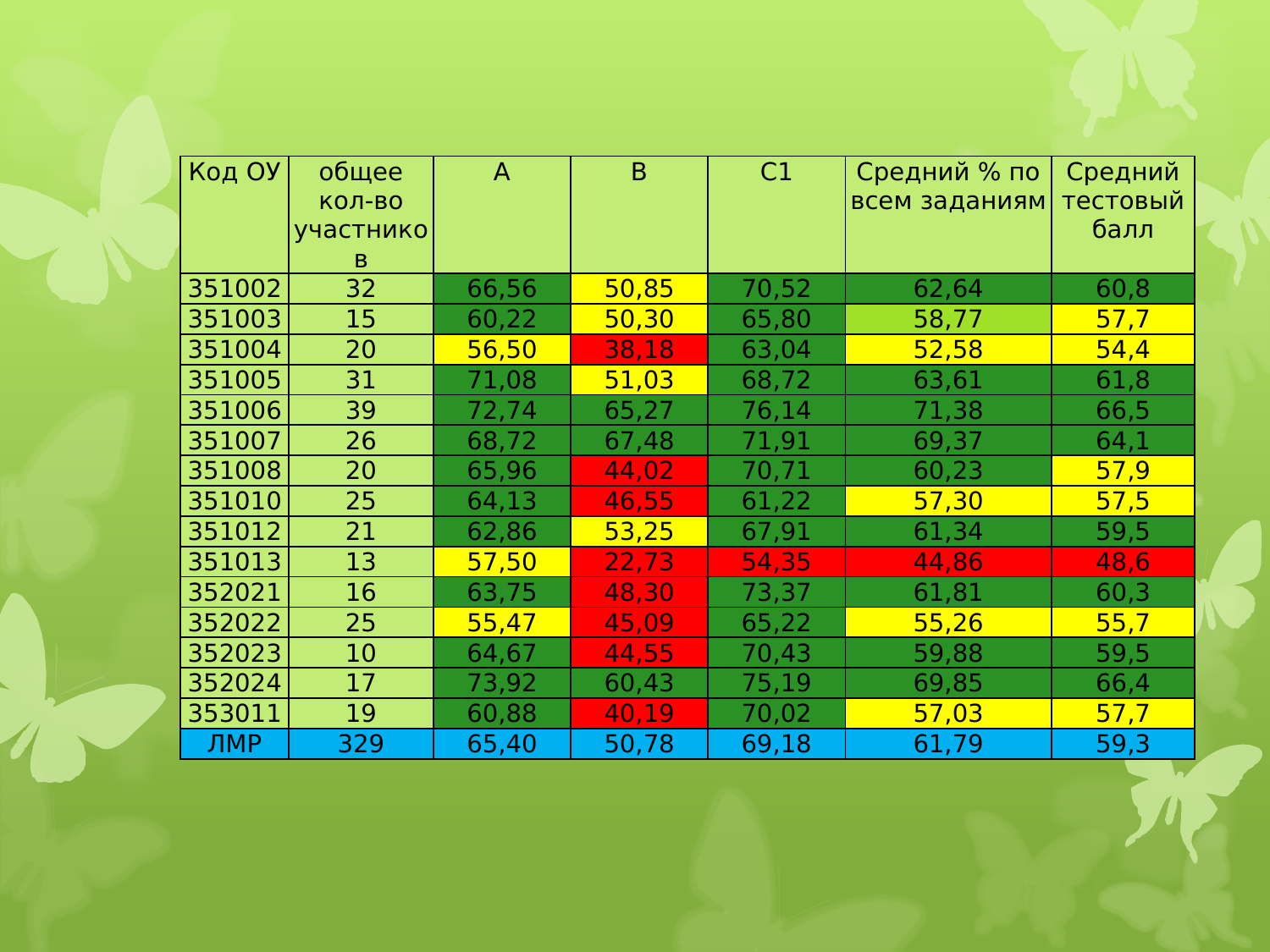

| Код ОУ | общее кол-во участников | А | В | С1 | Средний % по всем заданиям | Средний тестовый балл |
| --- | --- | --- | --- | --- | --- | --- |
| 351002 | 32 | 66,56 | 50,85 | 70,52 | 62,64 | 60,8 |
| 351003 | 15 | 60,22 | 50,30 | 65,80 | 58,77 | 57,7 |
| 351004 | 20 | 56,50 | 38,18 | 63,04 | 52,58 | 54,4 |
| 351005 | 31 | 71,08 | 51,03 | 68,72 | 63,61 | 61,8 |
| 351006 | 39 | 72,74 | 65,27 | 76,14 | 71,38 | 66,5 |
| 351007 | 26 | 68,72 | 67,48 | 71,91 | 69,37 | 64,1 |
| 351008 | 20 | 65,96 | 44,02 | 70,71 | 60,23 | 57,9 |
| 351010 | 25 | 64,13 | 46,55 | 61,22 | 57,30 | 57,5 |
| 351012 | 21 | 62,86 | 53,25 | 67,91 | 61,34 | 59,5 |
| 351013 | 13 | 57,50 | 22,73 | 54,35 | 44,86 | 48,6 |
| 352021 | 16 | 63,75 | 48,30 | 73,37 | 61,81 | 60,3 |
| 352022 | 25 | 55,47 | 45,09 | 65,22 | 55,26 | 55,7 |
| 352023 | 10 | 64,67 | 44,55 | 70,43 | 59,88 | 59,5 |
| 352024 | 17 | 73,92 | 60,43 | 75,19 | 69,85 | 66,4 |
| 353011 | 19 | 60,88 | 40,19 | 70,02 | 57,03 | 57,7 |
| ЛМР | 329 | 65,40 | 50,78 | 69,18 | 61,79 | 59,3 |